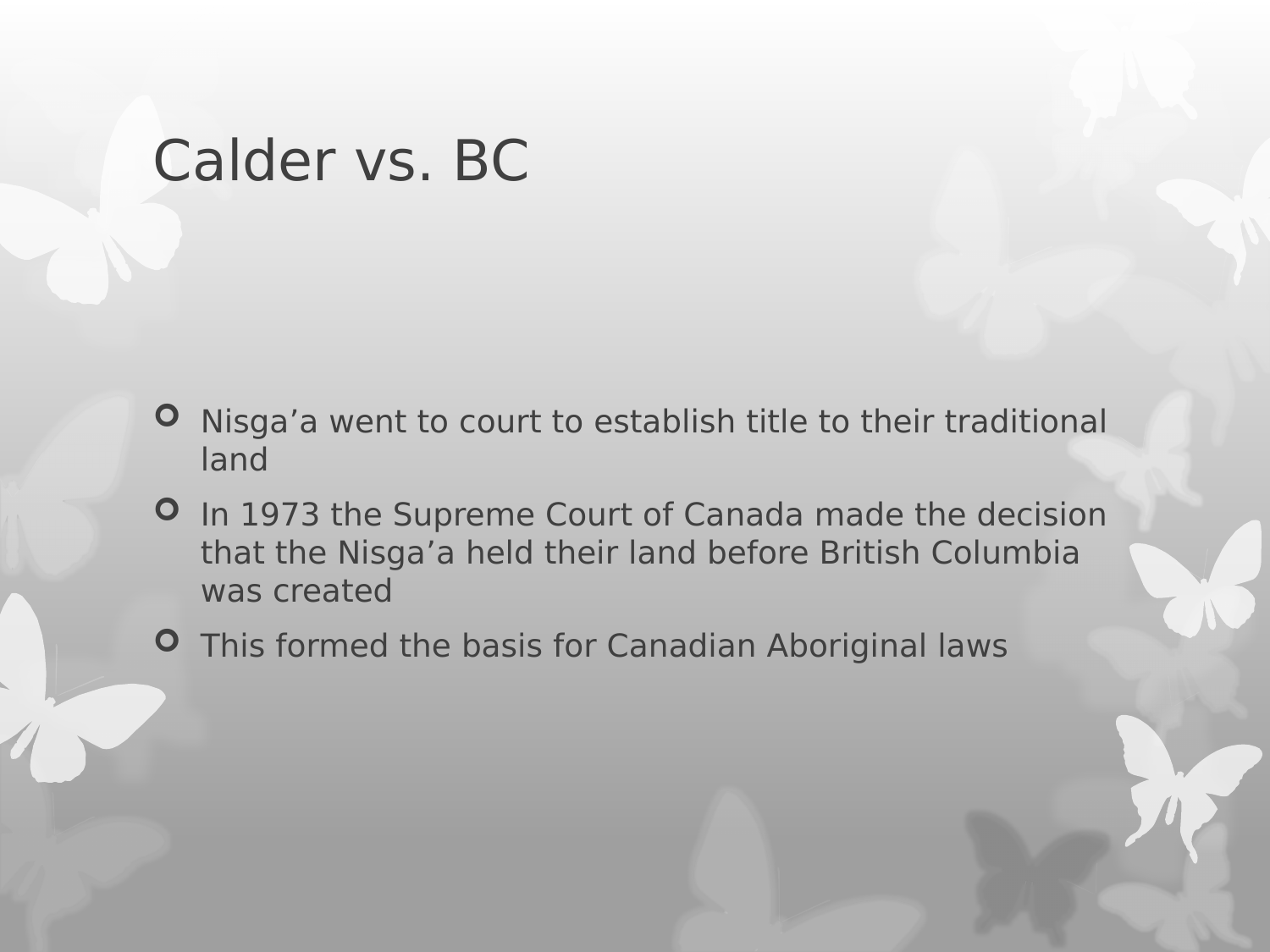

# Calder vs. BC
Nisga’a went to court to establish title to their traditional land
In 1973 the Supreme Court of Canada made the decision that the Nisga’a held their land before British Columbia was created
This formed the basis for Canadian Aboriginal laws